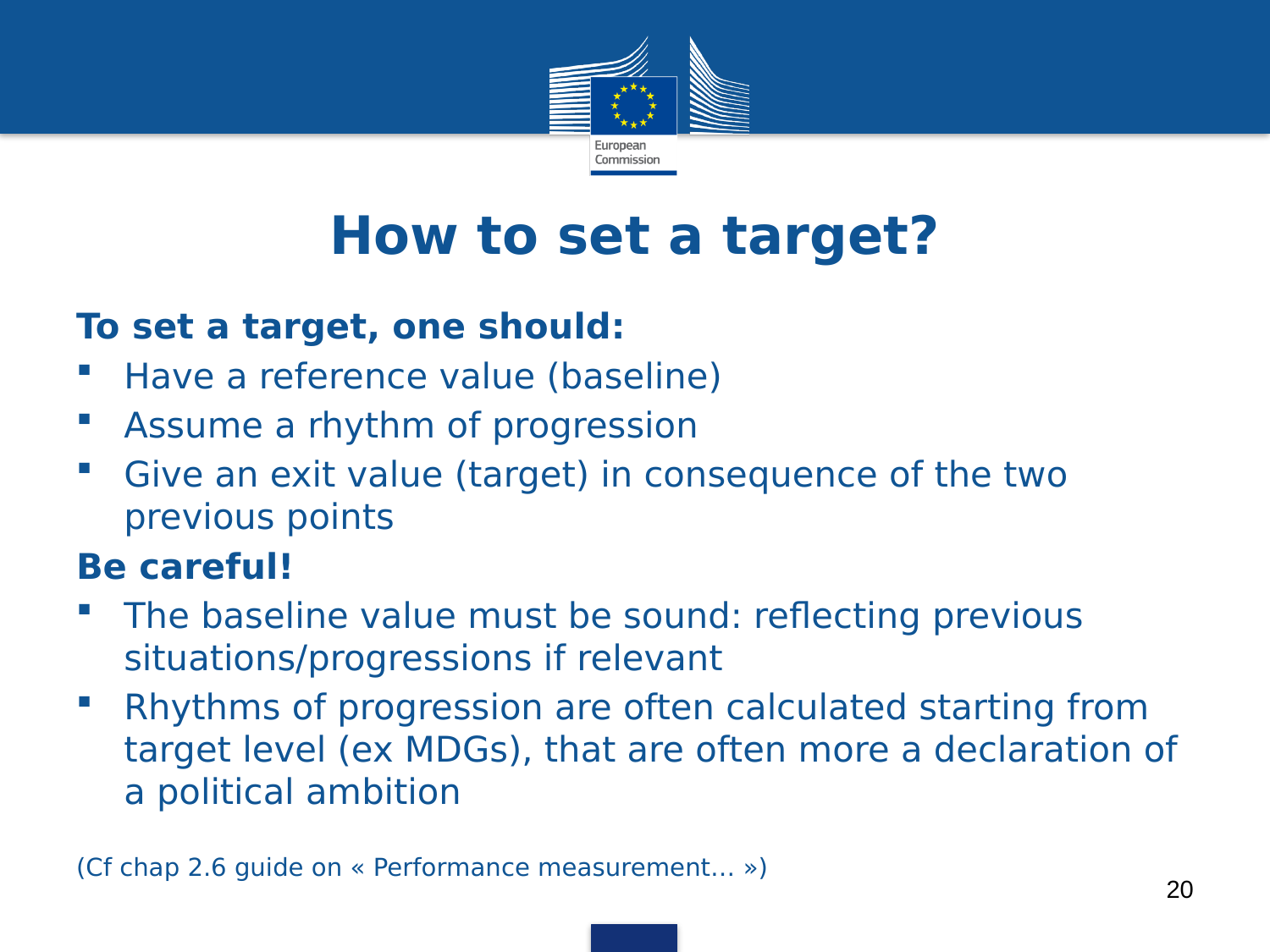

# How to set a target?
To set a target, one should:
Have a reference value (baseline)
Assume a rhythm of progression
Give an exit value (target) in consequence of the two previous points
Be careful!
The baseline value must be sound: reflecting previous situations/progressions if relevant
Rhythms of progression are often calculated starting from target level (ex MDGs), that are often more a declaration of a political ambition

(Cf chap 2.6 guide on « Performance measurement… »)
20